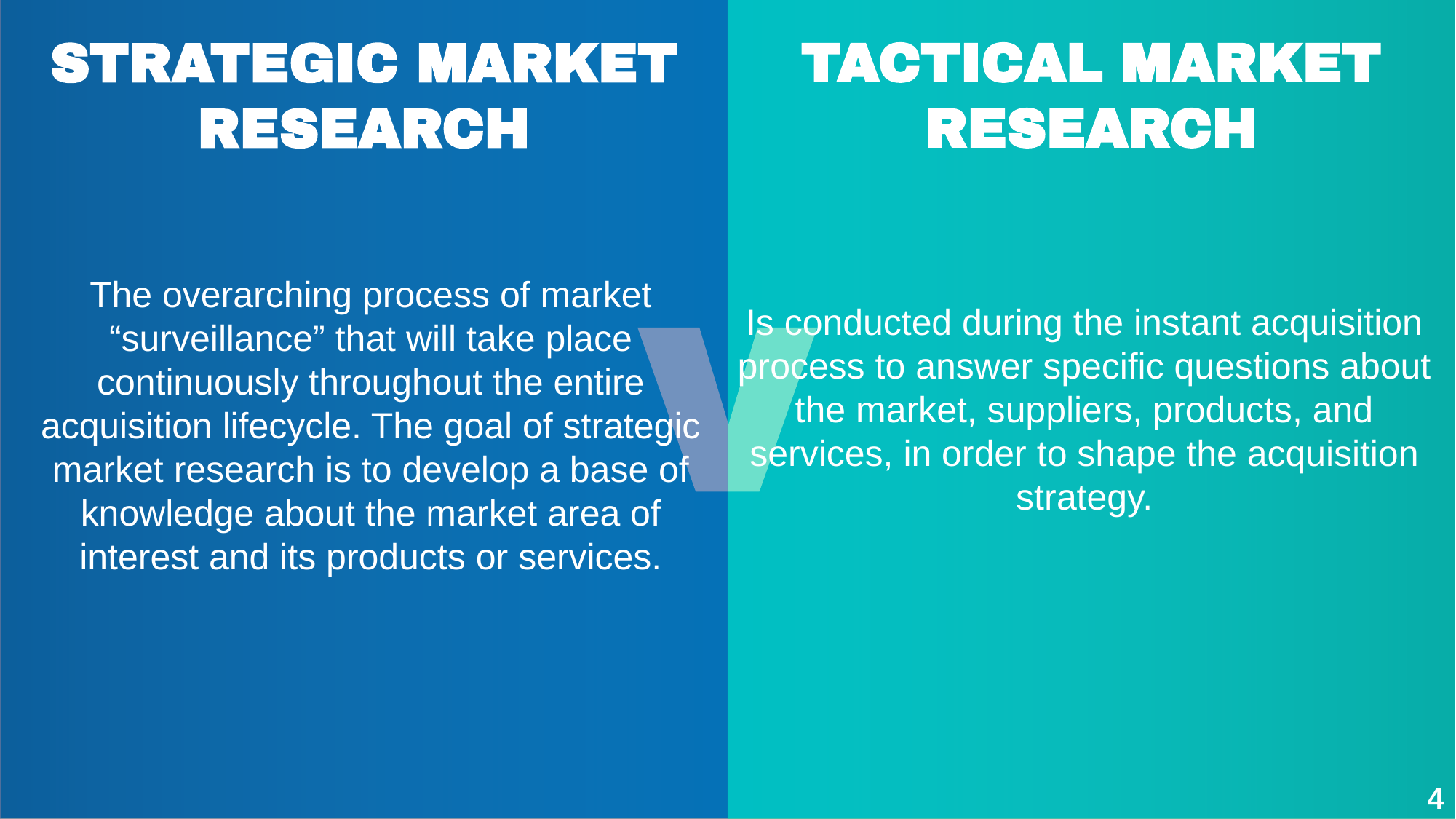

TACTICAL MARKET RESEARCH
STRATEGIC MARKET RESEARCH
V
The overarching process of market “surveillance” that will take place continuously throughout the entire acquisition lifecycle. The goal of strategic market research is to develop a base of knowledge about the market area of interest and its products or services.
Is conducted during the instant acquisition process to answer specific questions about the market, suppliers, products, and services, in order to shape the acquisition strategy.
4